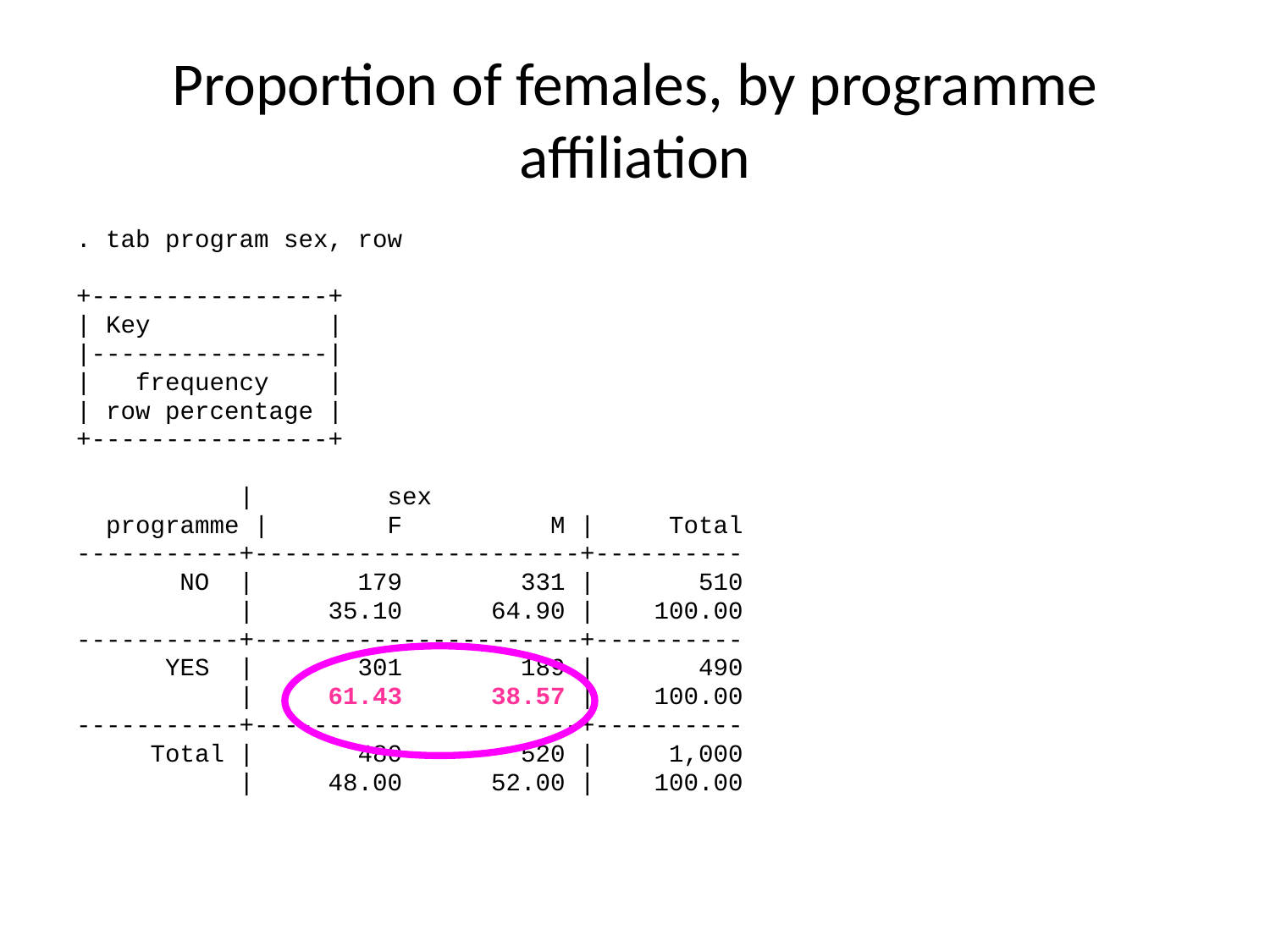

# Proportion of females, by programme affiliation
. tab program sex, row

+----------------+
| Key            |
|----------------|
|   frequency    |
| row percentage |
+----------------+

           |         sex
  programme |        F          M |     Total
-----------+----------------------+----------
       NO  |       179        331 |       510
           |     35.10      64.90 |    100.00
-----------+----------------------+----------
      YES  |       301        189 |       490
           |     61.43      38.57 |    100.00
-----------+----------------------+----------
     Total |       480        520 |     1,000
           |     48.00      52.00 |    100.00